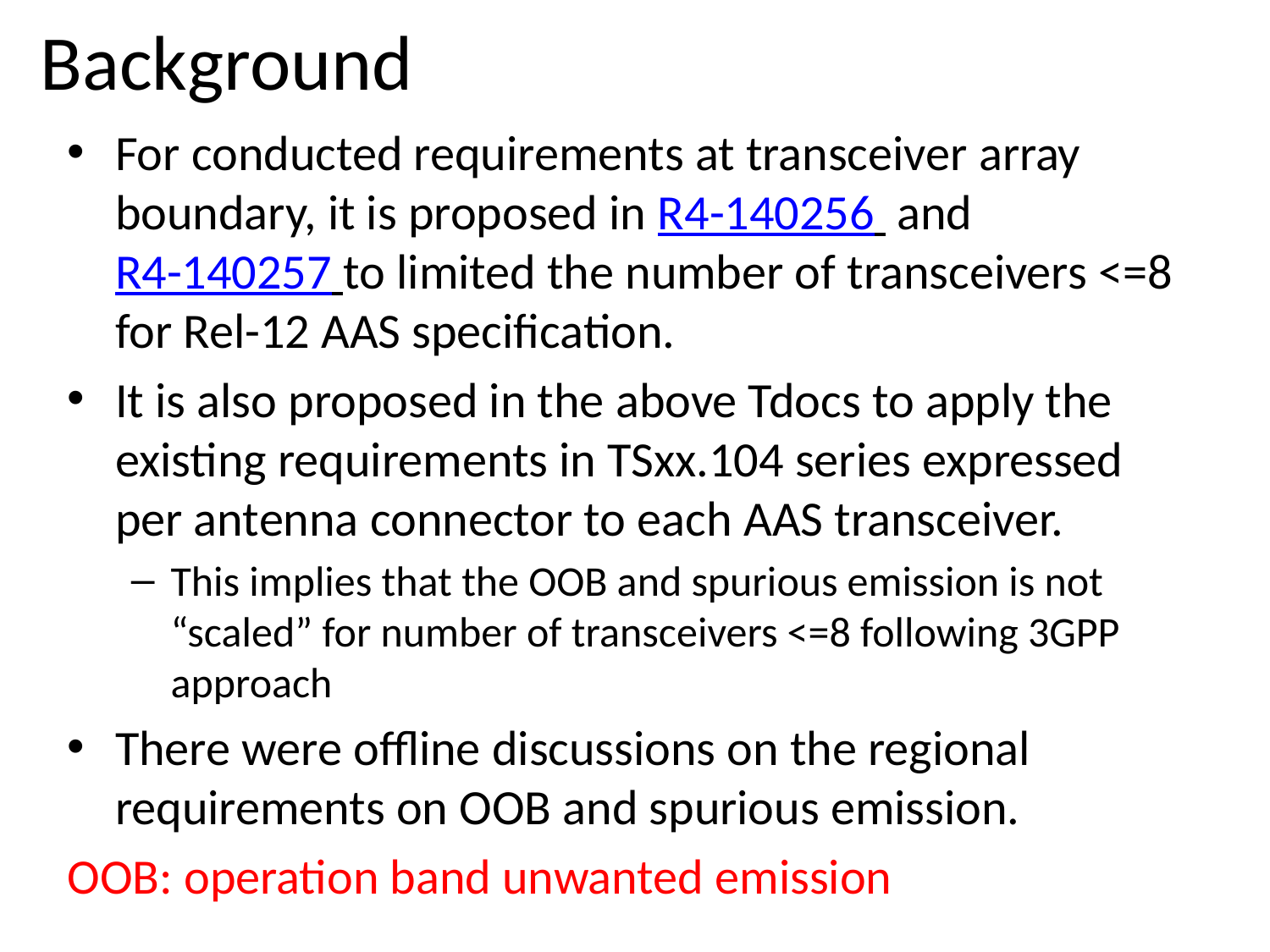

# Background
For conducted requirements at transceiver array boundary, it is proposed in R4-140256  and R4-140257 to limited the number of transceivers <=8 for Rel-12 AAS specification.
It is also proposed in the above Tdocs to apply the existing requirements in TSxx.104 series expressed per antenna connector to each AAS transceiver.
This implies that the OOB and spurious emission is not “scaled” for number of transceivers <=8 following 3GPP approach
There were offline discussions on the regional requirements on OOB and spurious emission.
OOB: operation band unwanted emission